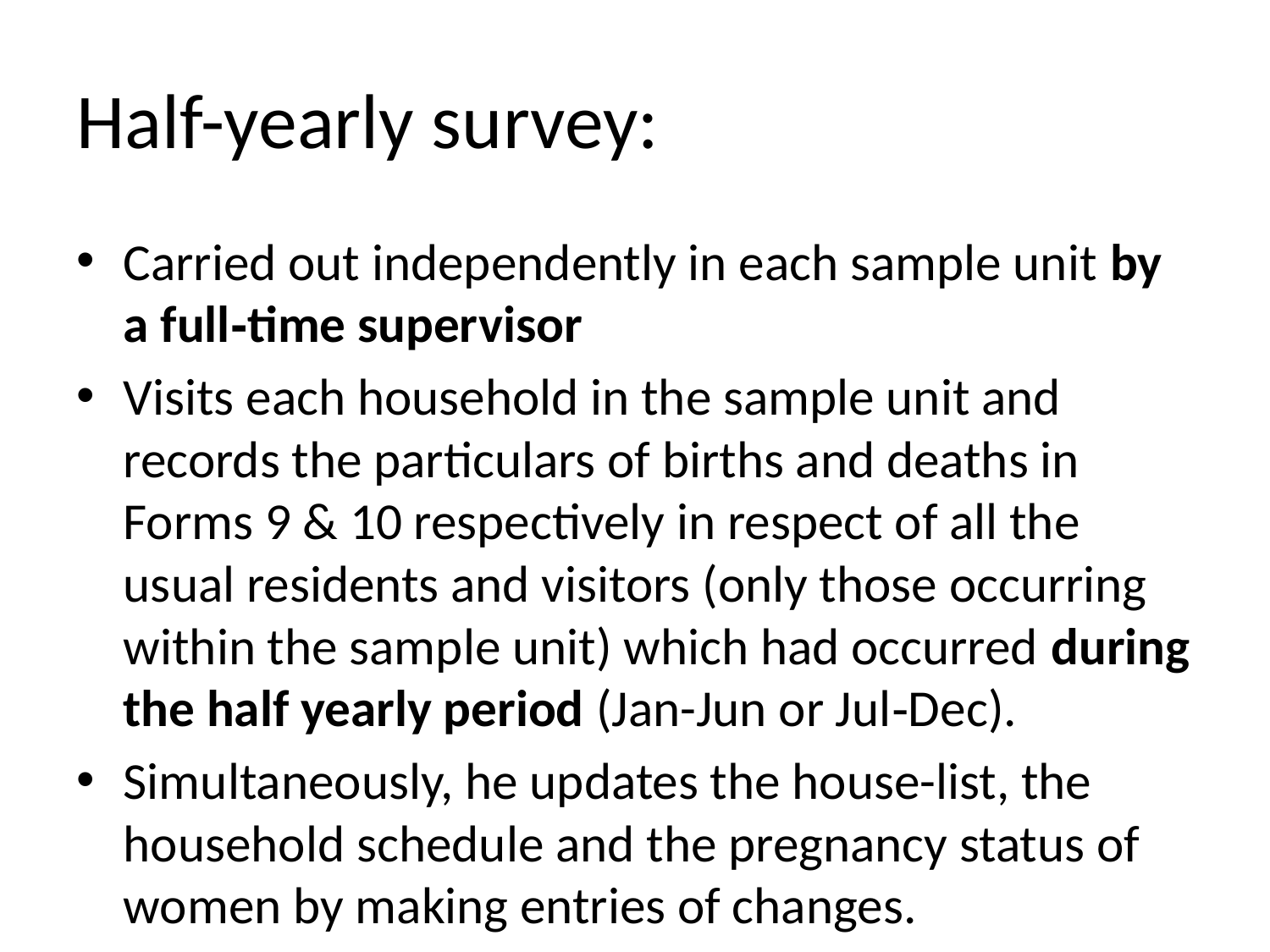

# Half-yearly survey:
Carried out independently in each sample unit by a full‑time supervisor
Visits each household in the sample unit and records the particulars of births and deaths in Forms 9 & 10 respectively in respect of all the usual residents and visitors (only those occurring within the sample unit) which had occurred during the half yearly period (Jan-Jun or Jul‑Dec).
Simultaneously, he updates the house-list, the household schedule and the pregnancy status of women by making entries of changes.